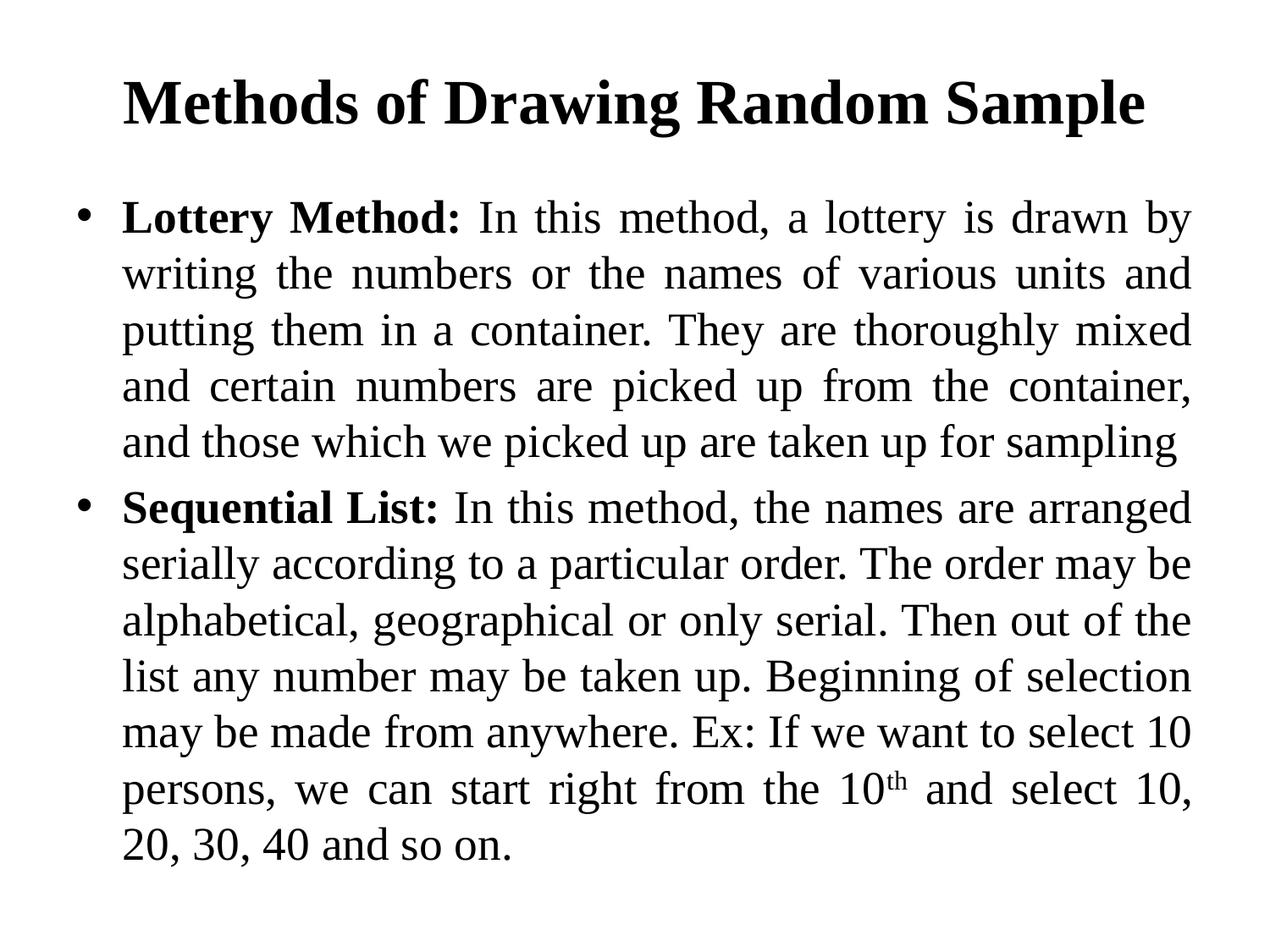

# Methods of Drawing Random Sample
Lottery Method: In this method, a lottery is drawn by writing the numbers or the names of various units and putting them in a container. They are thoroughly mixed and certain numbers are picked up from the container, and those which we picked up are taken up for sampling
Sequential List: In this method, the names are arranged serially according to a particular order. The order may be alphabetical, geographical or only serial. Then out of the list any number may be taken up. Beginning of selection may be made from anywhere. Ex: If we want to select 10 persons, we can start right from the 10th and select 10, 20, 30, 40 and so on.